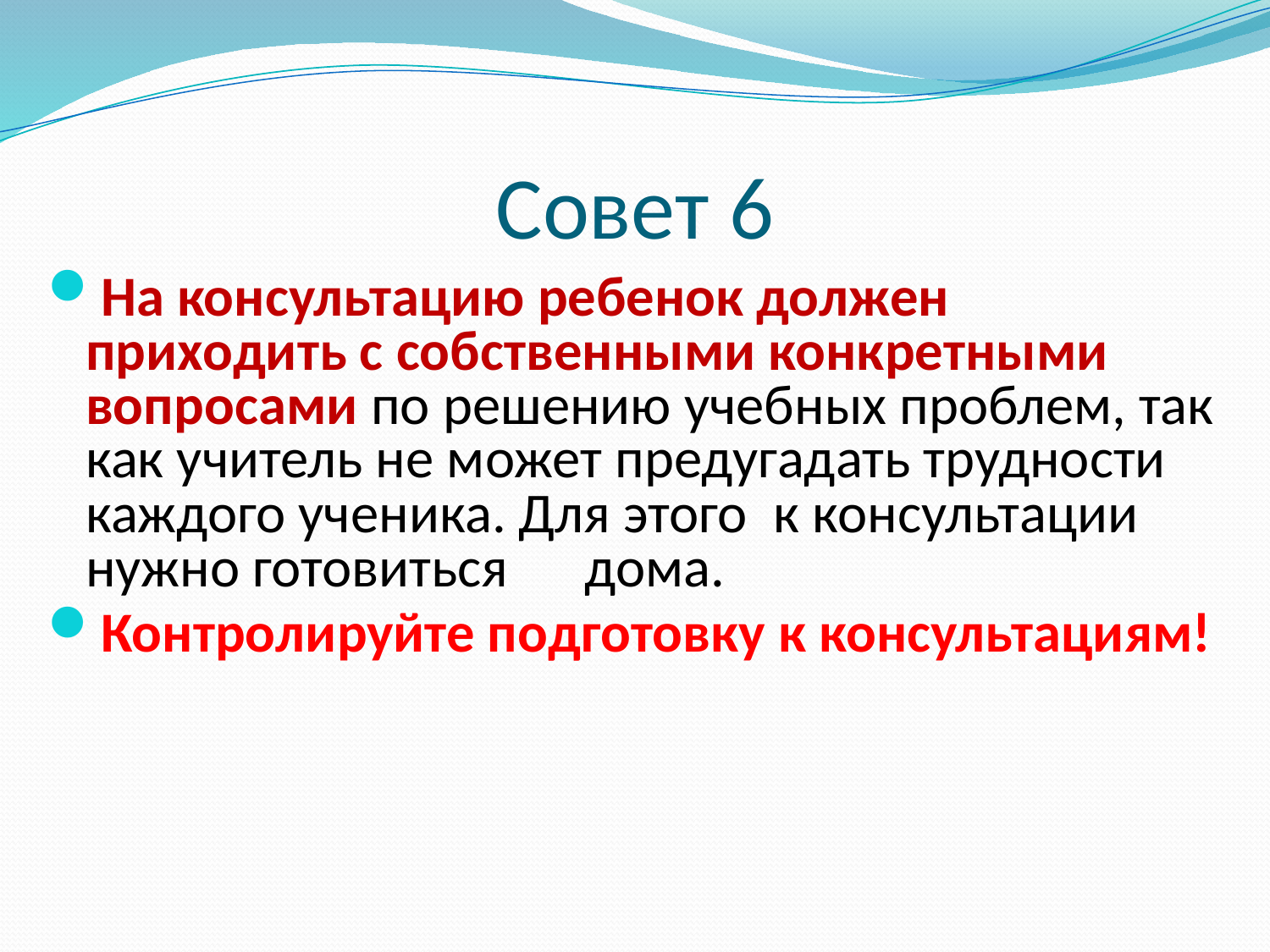

# Совет 6
На консультацию ребенок должен приходить с собственными конкретными вопросами по решению учебных проблем, так как учитель не может предугадать трудности каждого ученика. Для этого  к консультации нужно готовиться      дома.
Контролируйте подготовку к консультациям!